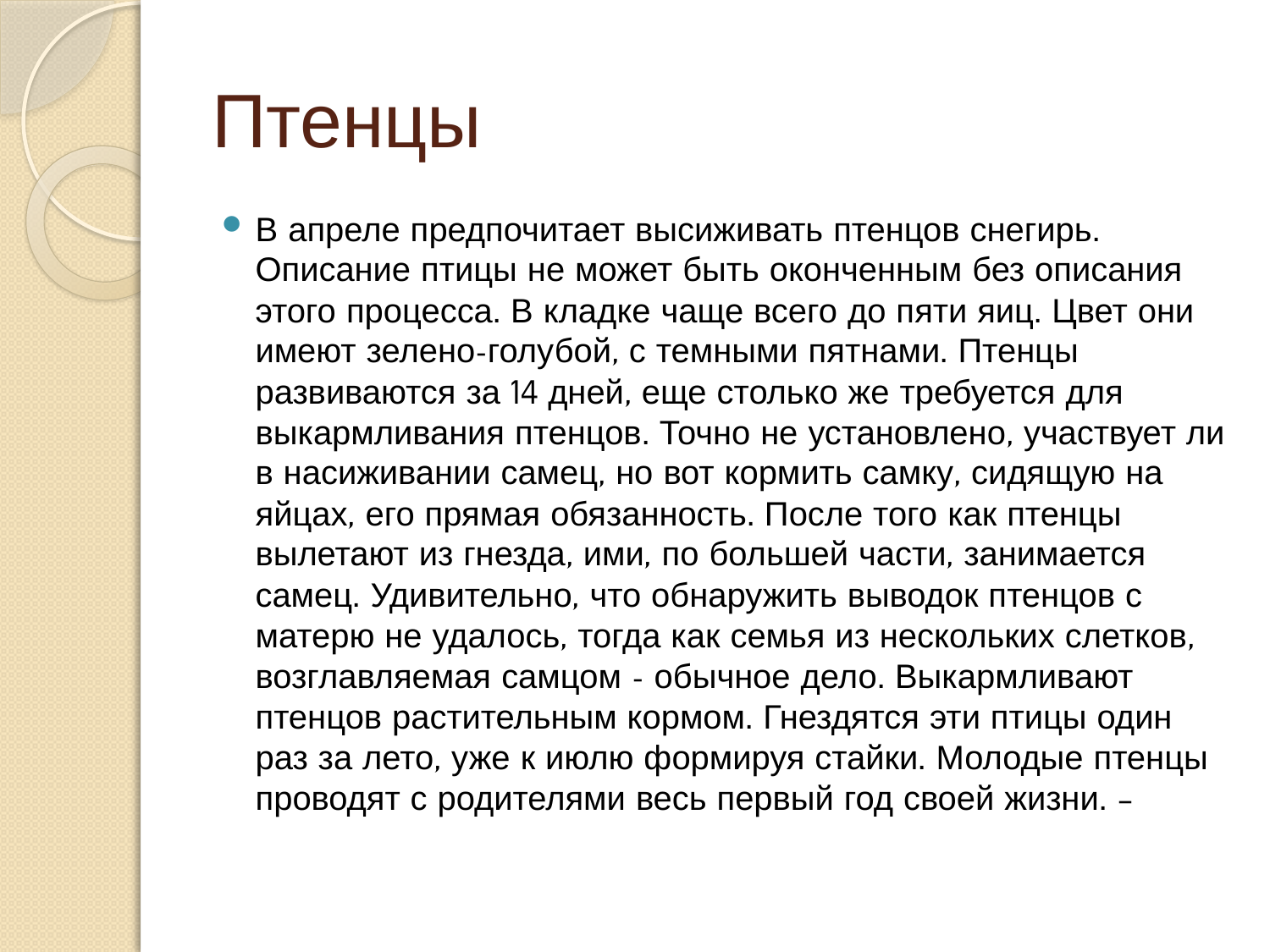

# Птенцы
В апреле предпочитает высиживать птенцов снегирь. Описание птицы не может быть оконченным без описания этого процесса. В кладке чаще всего до пяти яиц. Цвет они имеют зелено-голубой, с темными пятнами. Птенцы развиваются за 14 дней, еще столько же требуется для выкармливания птенцов. Точно не установлено, участвует ли в насиживании самец, но вот кормить самку, сидящую на яйцах, его прямая обязанность. После того как птенцы вылетают из гнезда, ими, по большей части, занимается самец. Удивительно, что обнаружить выводок птенцов с матерю не удалось, тогда как семья из нескольких слетков, возглавляемая самцом - обычное дело. Выкармливают птенцов растительным кормом. Гнездятся эти птицы один раз за лето, уже к июлю формируя стайки. Молодые птенцы проводят с родителями весь первый год своей жизни. –